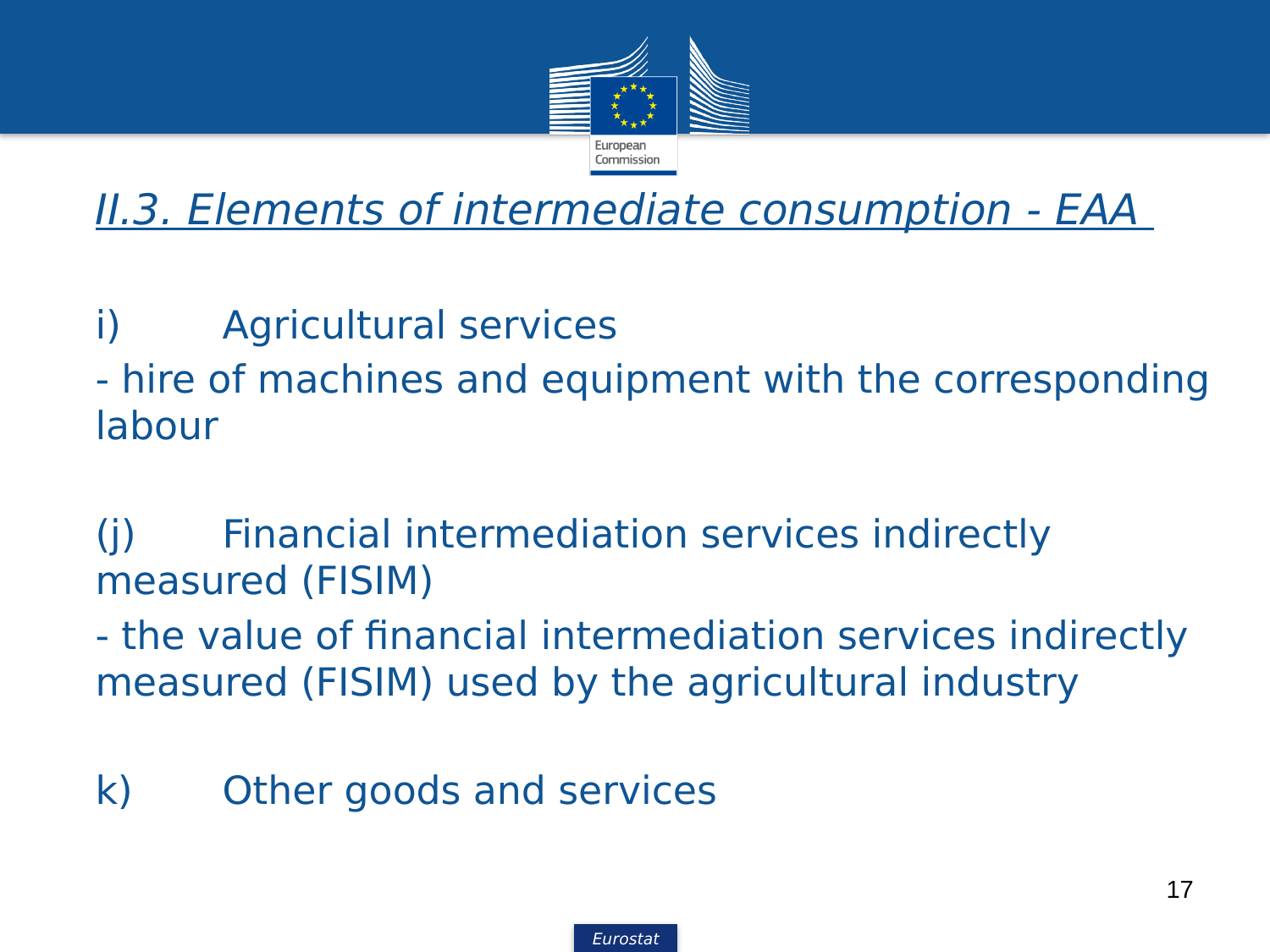

II.3. Elements of intermediate consumption - EAA

i)	Agricultural services
- hire of machines and equipment with the corresponding labour

(j)	Financial intermediation services indirectly measured (FISIM)
- the value of financial intermediation services indirectly measured (FISIM) used by the agricultural industry

k)	Other goods and services

17